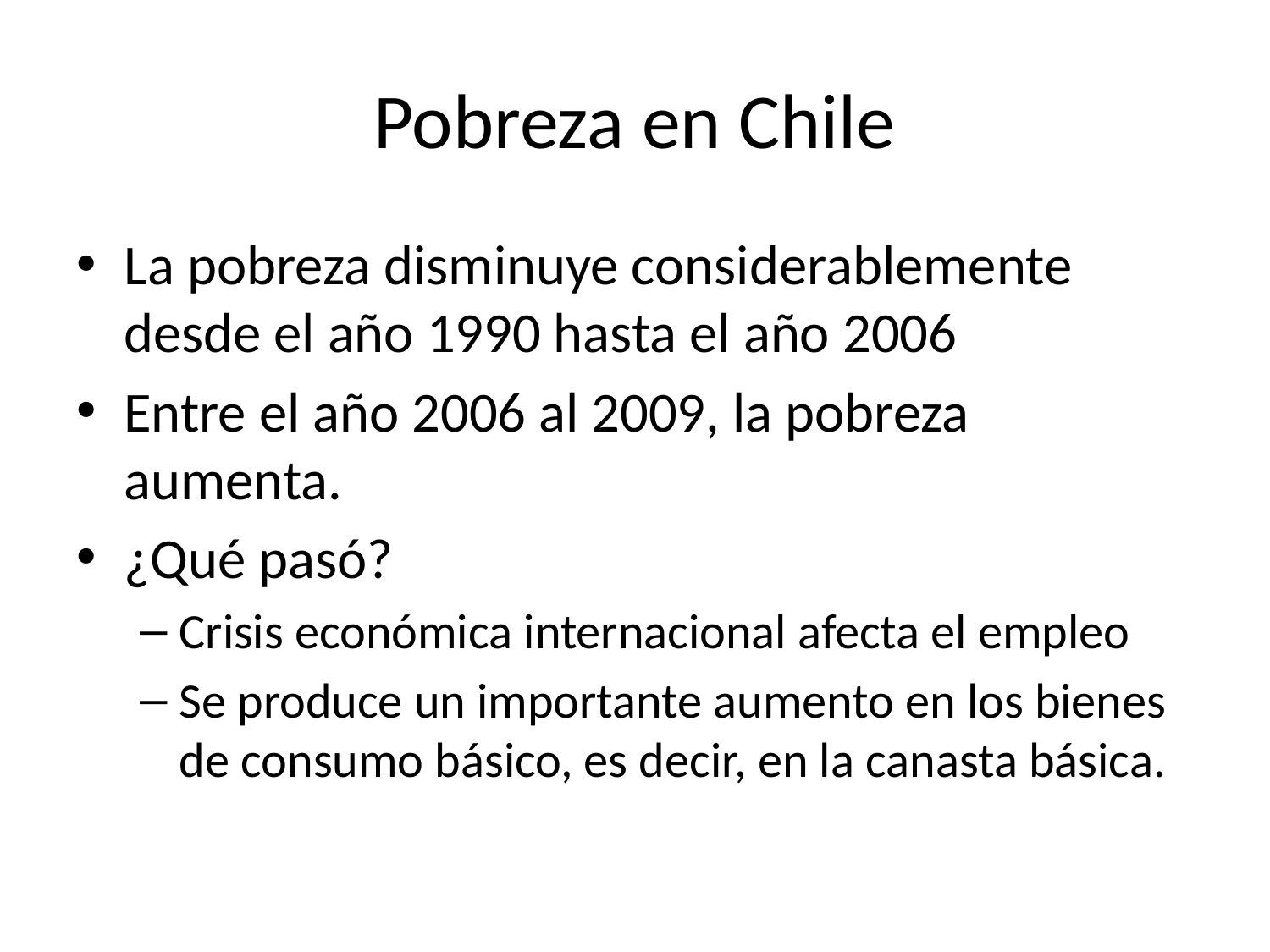

# Pobreza en Chile
La pobreza disminuye considerablemente desde el año 1990 hasta el año 2006
Entre el año 2006 al 2009, la pobreza aumenta.
¿Qué pasó?
Crisis económica internacional afecta el empleo
Se produce un importante aumento en los bienes de consumo básico, es decir, en la canasta básica.